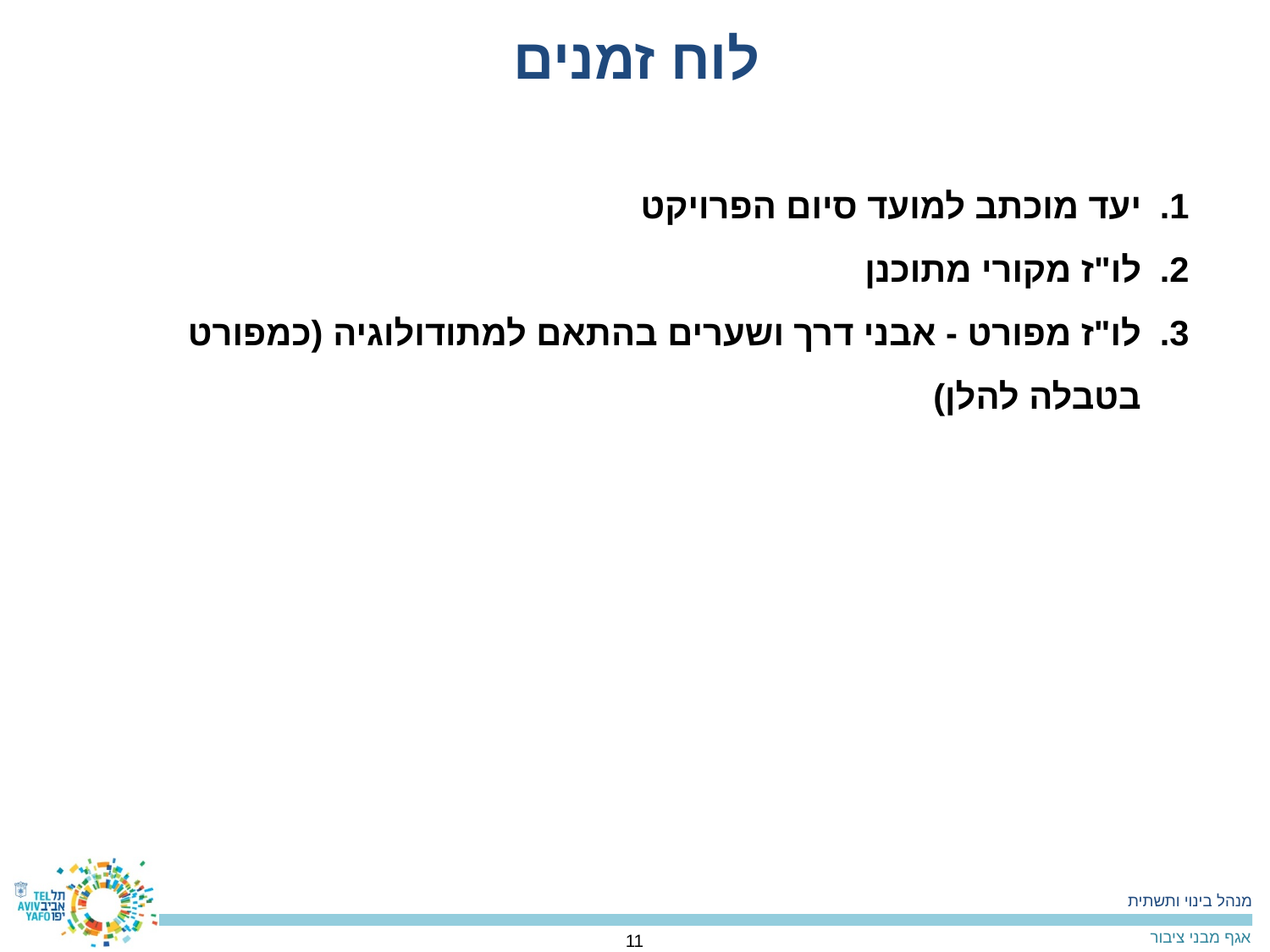

לוח זמנים
יעד מוכתב למועד סיום הפרויקט
לו"ז מקורי מתוכנן
לו"ז מפורט - אבני דרך ושערים בהתאם למתודולוגיה (כמפורט בטבלה להלן)